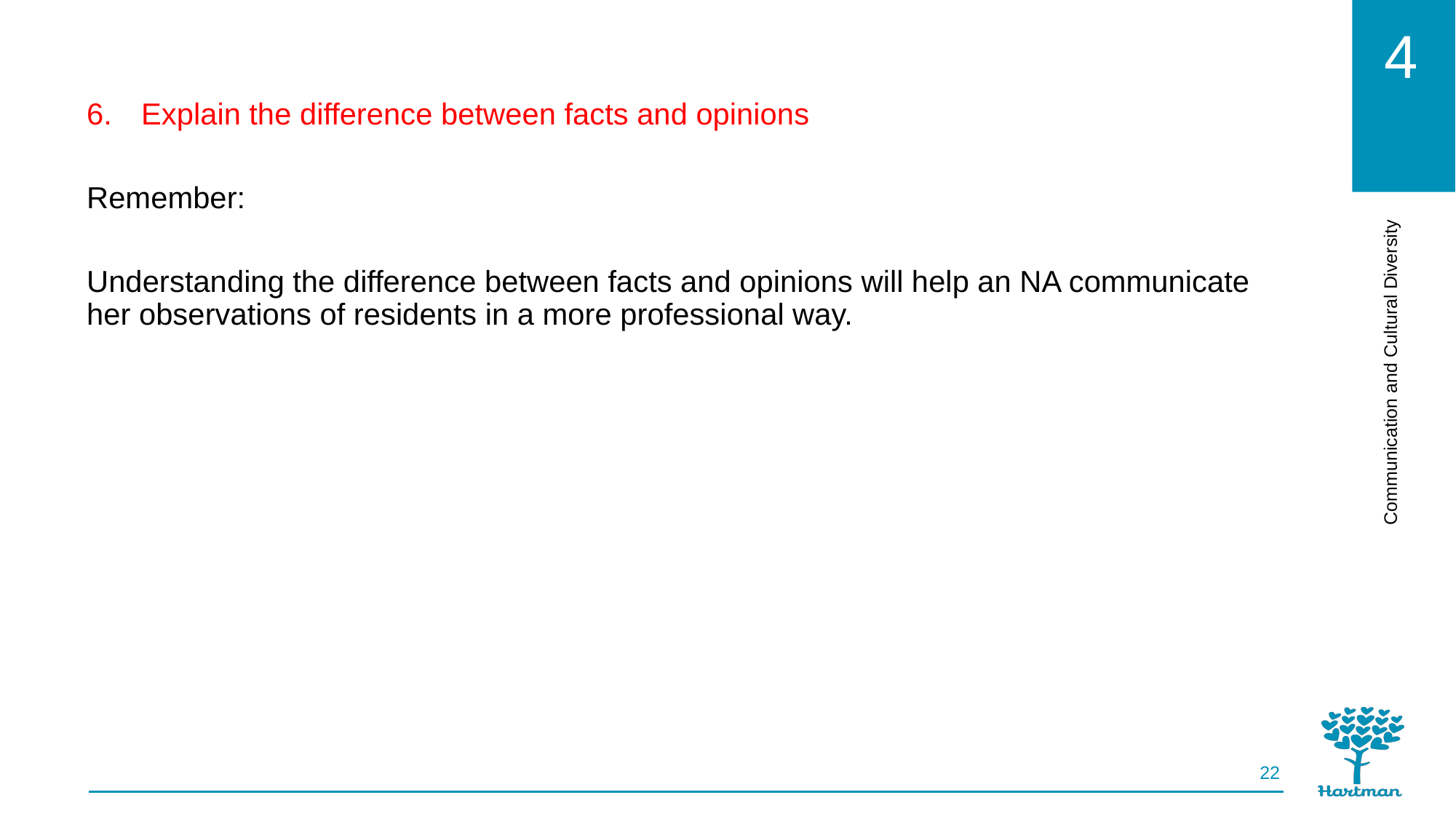

Explain the difference between facts and opinions

Remember:

Understanding the difference between facts and opinions will help an NA communicate her observations of residents in a more professional way.

22